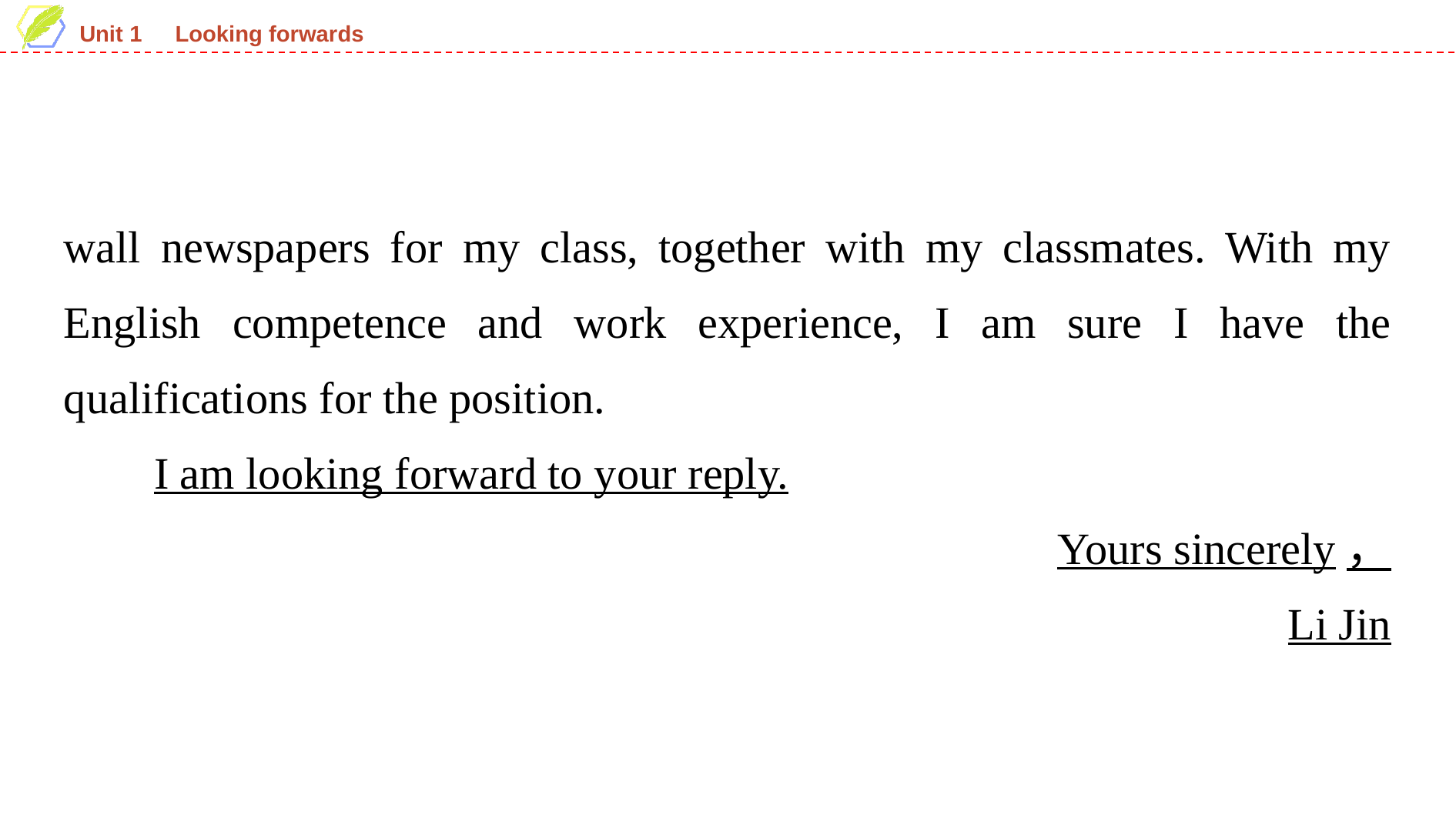

wall newspapers for my class, together with my classmates. With my English competence and work experience, I am sure I have the qualifications for the position.
I am looking forward to your reply.
Yours sincerely，
Li Jin